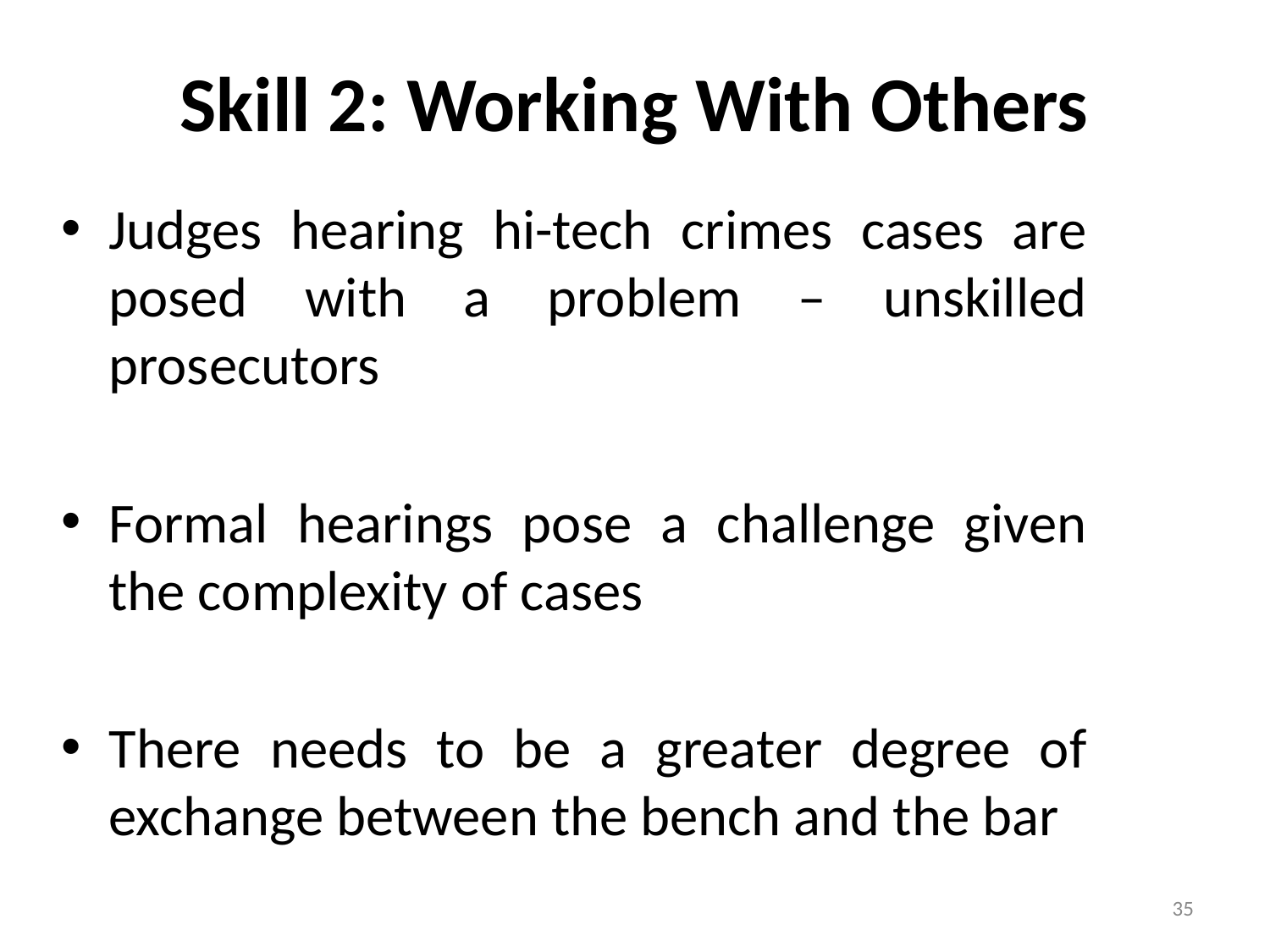

# Skill 2: Working With Others
Judges hearing hi-tech crimes cases are posed with a problem – unskilled prosecutors

Formal hearings pose a challenge given the complexity of cases

There needs to be a greater degree of exchange between the bench and the bar

35